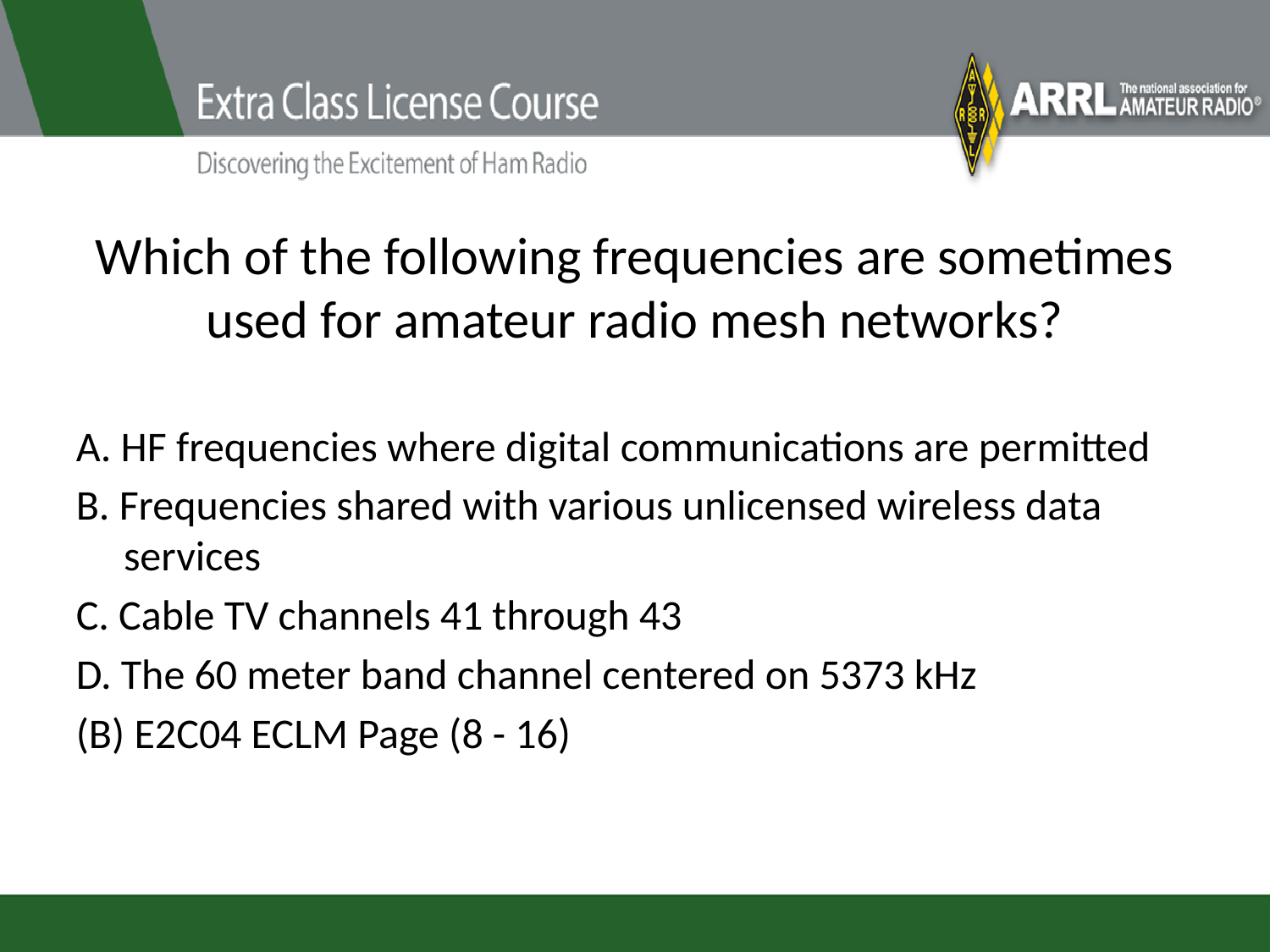

# Which of the following frequencies are sometimes used for amateur radio mesh networks?
A. HF frequencies where digital communications are permitted
B. Frequencies shared with various unlicensed wireless data services
C. Cable TV channels 41 through 43
D. The 60 meter band channel centered on 5373 kHz
(B) E2C04 ECLM Page (8 - 16)